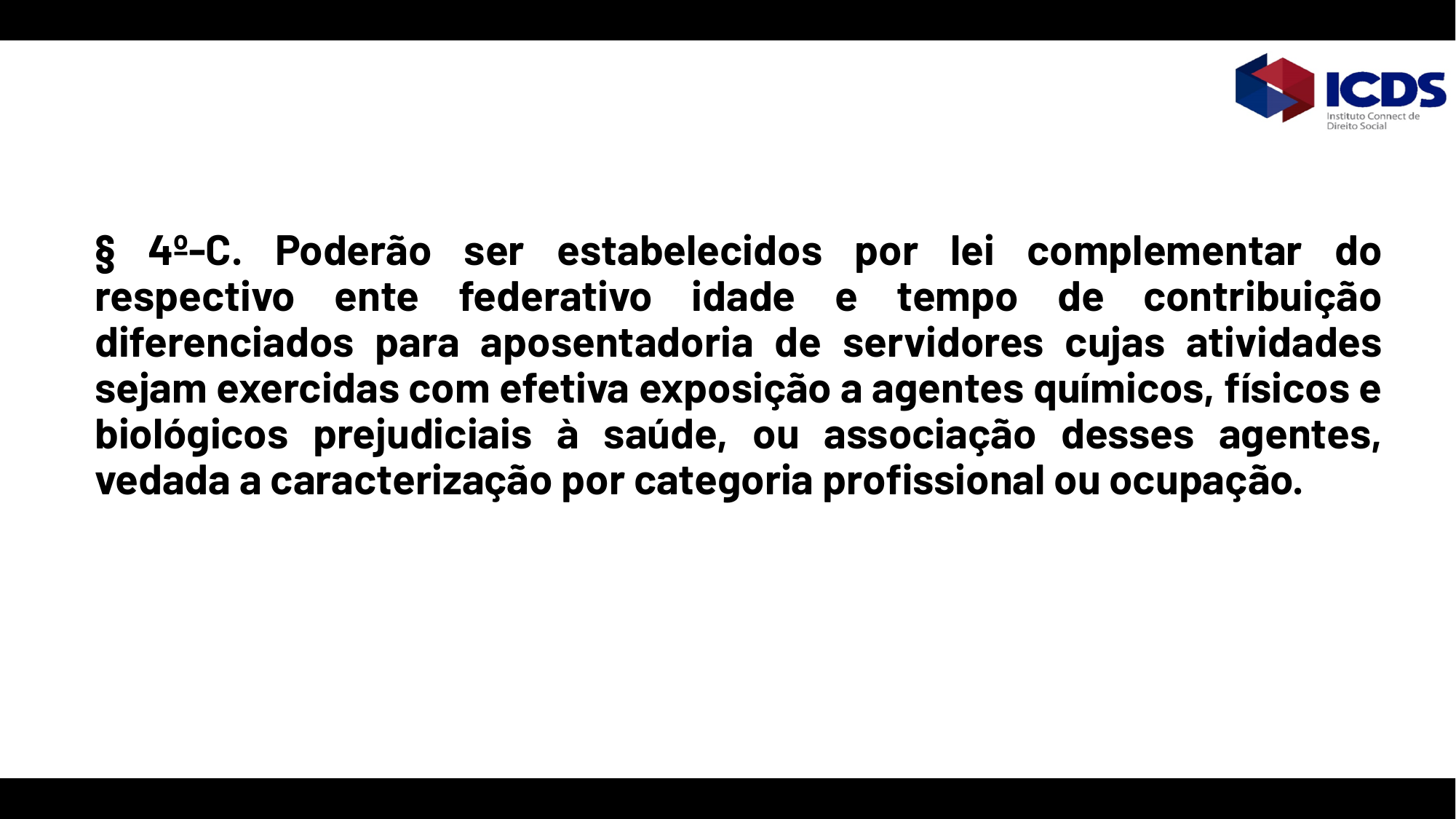

§ 4º-C. Poderão ser estabelecidos por lei complementar do respectivo ente federativo idade e tempo de contribuição diferenciados para aposentadoria de servidores cujas atividades sejam exercidas com efetiva exposição a agentes químicos, físicos e biológicos prejudiciais à saúde, ou associação desses agentes, vedada a caracterização por categoria profissional ou ocupação.